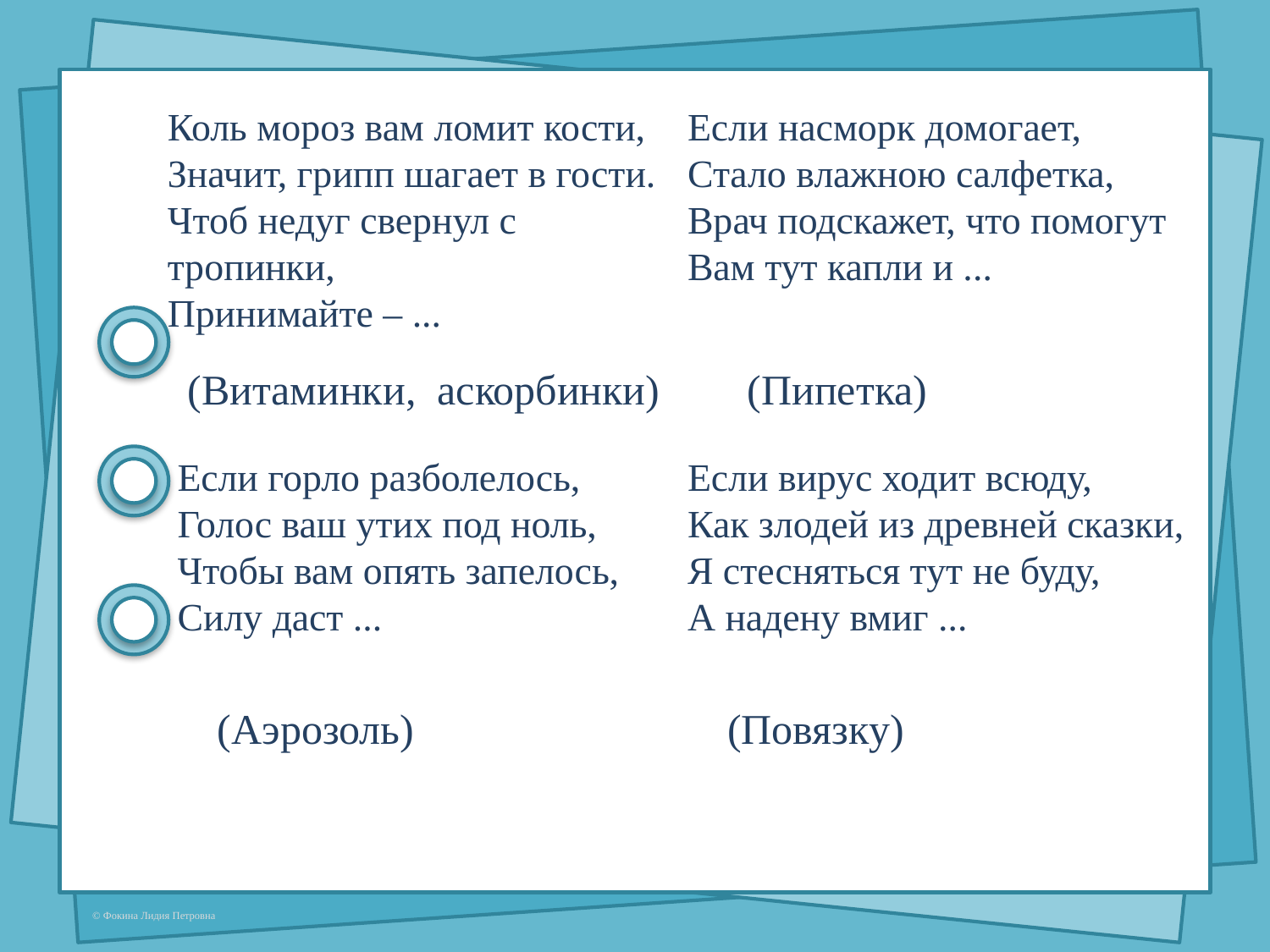

Коль мороз вам ломит кости,
Значит, грипп шагает в гости.
Чтоб недуг свернул с тропинки,
Принимайте – ...
Если насморк домогает,
Стало влажною салфетка,
Врач подскажет, что помогут
Вам тут капли и ...

(Витаминки,  аскорбинки)
(Пипетка)
Если горло разболелось,
Голос ваш утих под ноль,
Чтобы вам опять запелось,
Силу даст ...
Если вирус ходит всюду,
Как злодей из древней сказки,
Я стесняться тут не буду,
А надену вмиг ...
(Аэрозоль)
(Повязку)